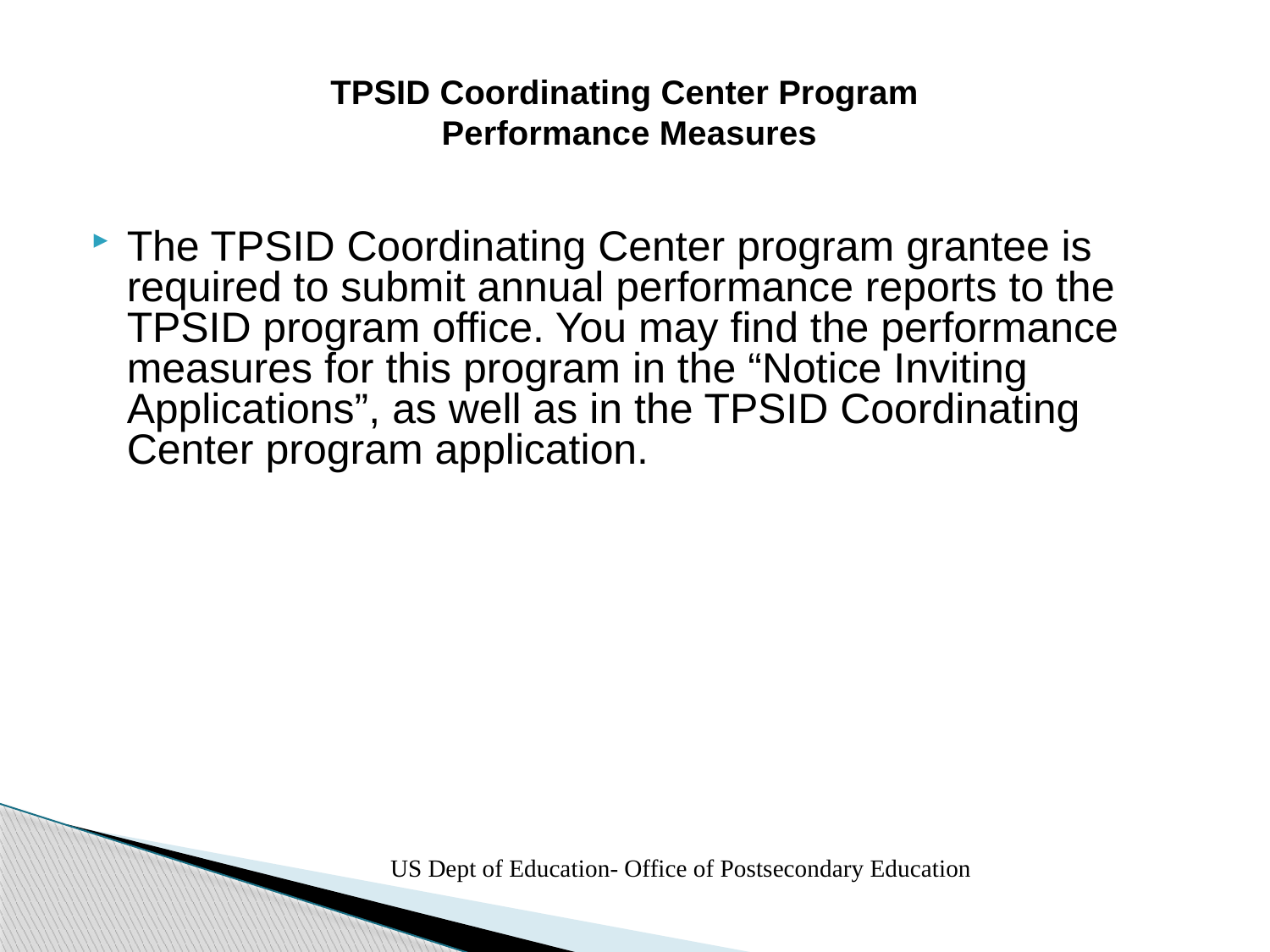

# TPSID Coordinating Center Program Performance Measures
The TPSID Coordinating Center program grantee is required to submit annual performance reports to the TPSID program office. You may find the performance measures for this program in the “Notice Inviting Applications”, as well as in the TPSID Coordinating Center program application.

US Dept of Education- Office of Postsecondary Education